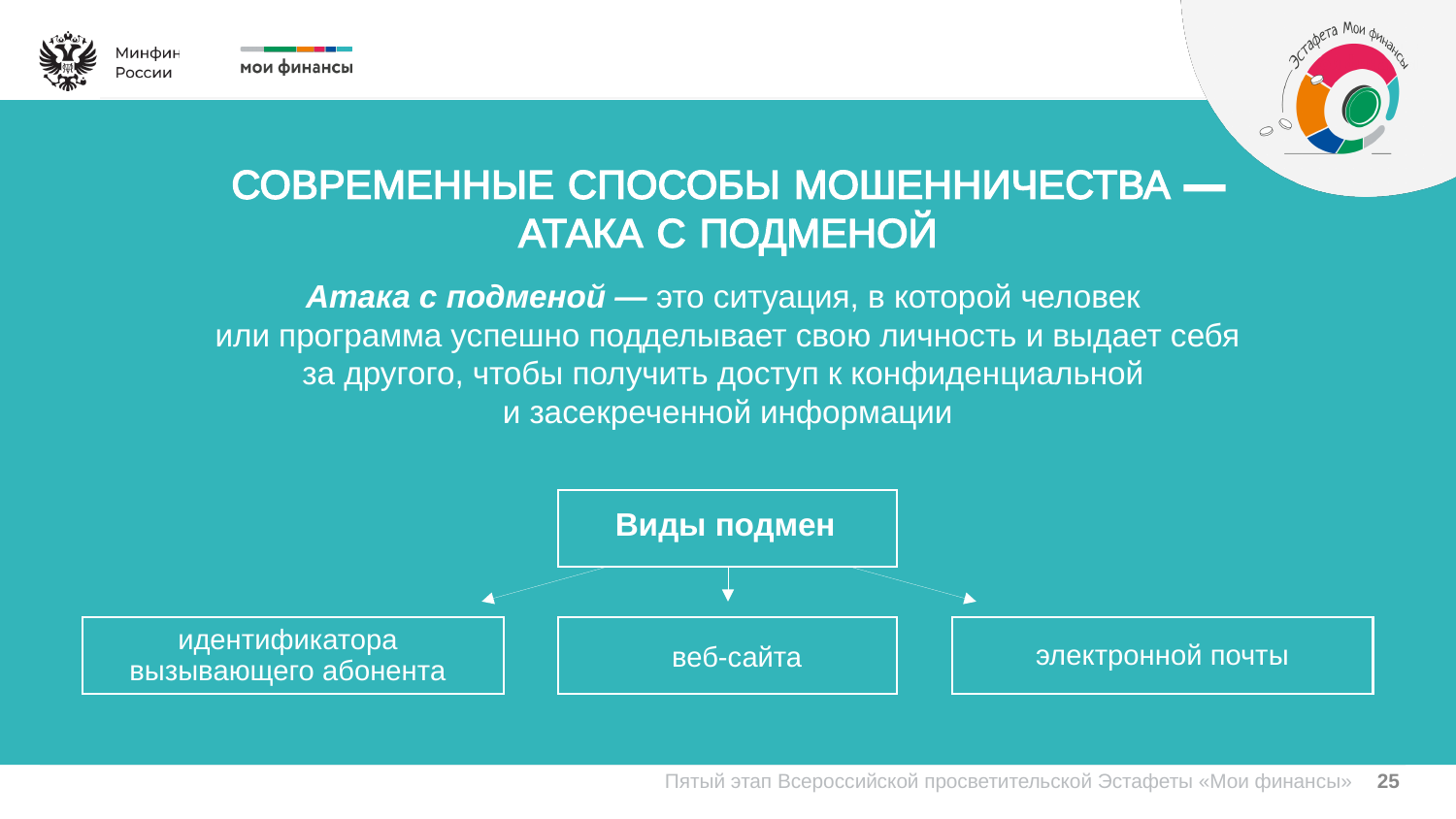

СОВРЕМЕННЫЕ СПОСОБЫ МОШЕННИЧЕСТВА — АТАКА С ПОДМЕНОЙ
Атака с подменой — это ситуация, в которой человек
или программа успешно подделывает свою личность и выдает себя за другого, чтобы получить доступ к конфиденциальной
и засекреченной информации
Виды подмен

идентификатора вызывающего абонента
электронной почты
веб-сайта
25